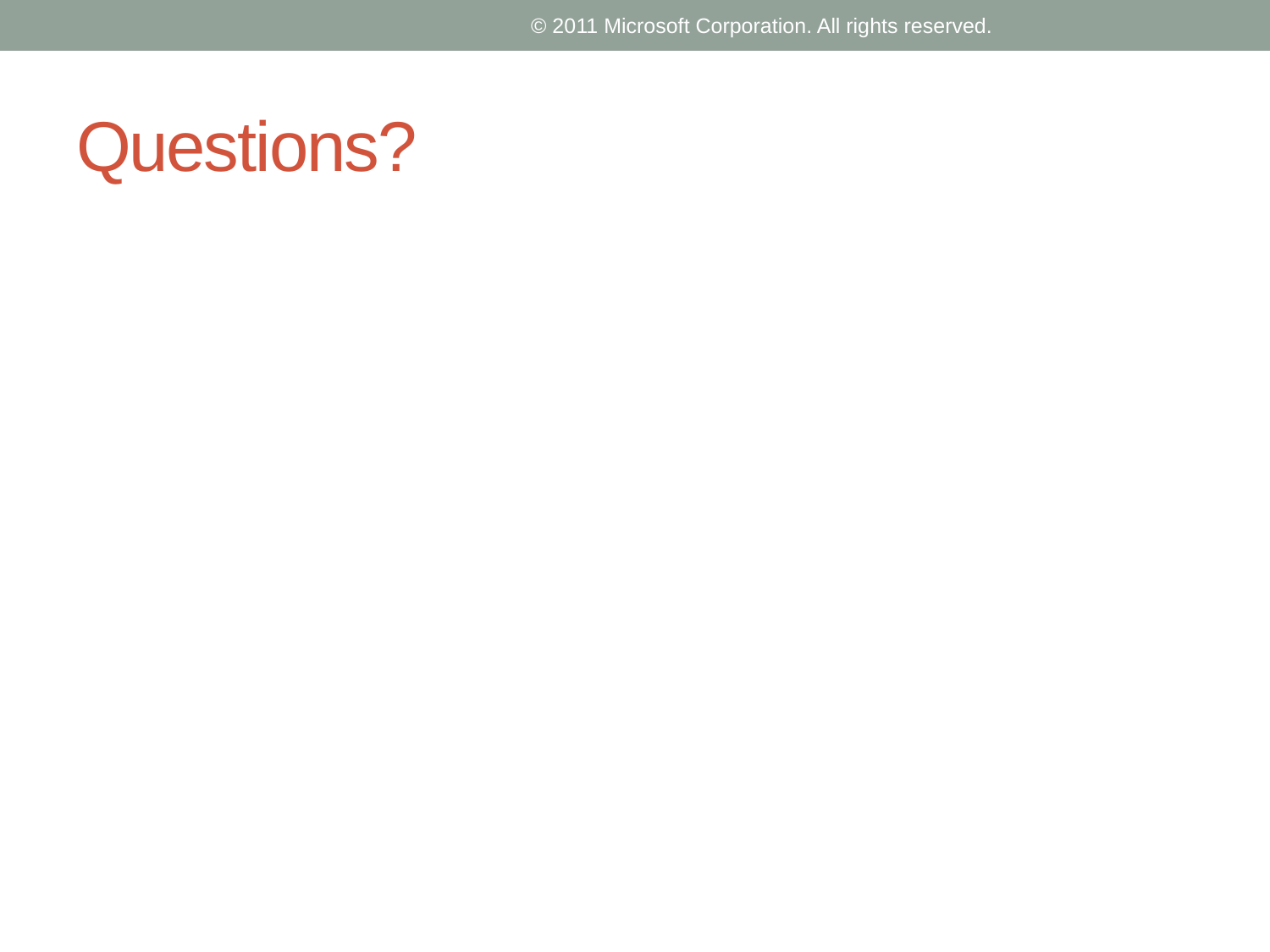

© 2011 Microsoft Corporation. All rights reserved.
# Questions?